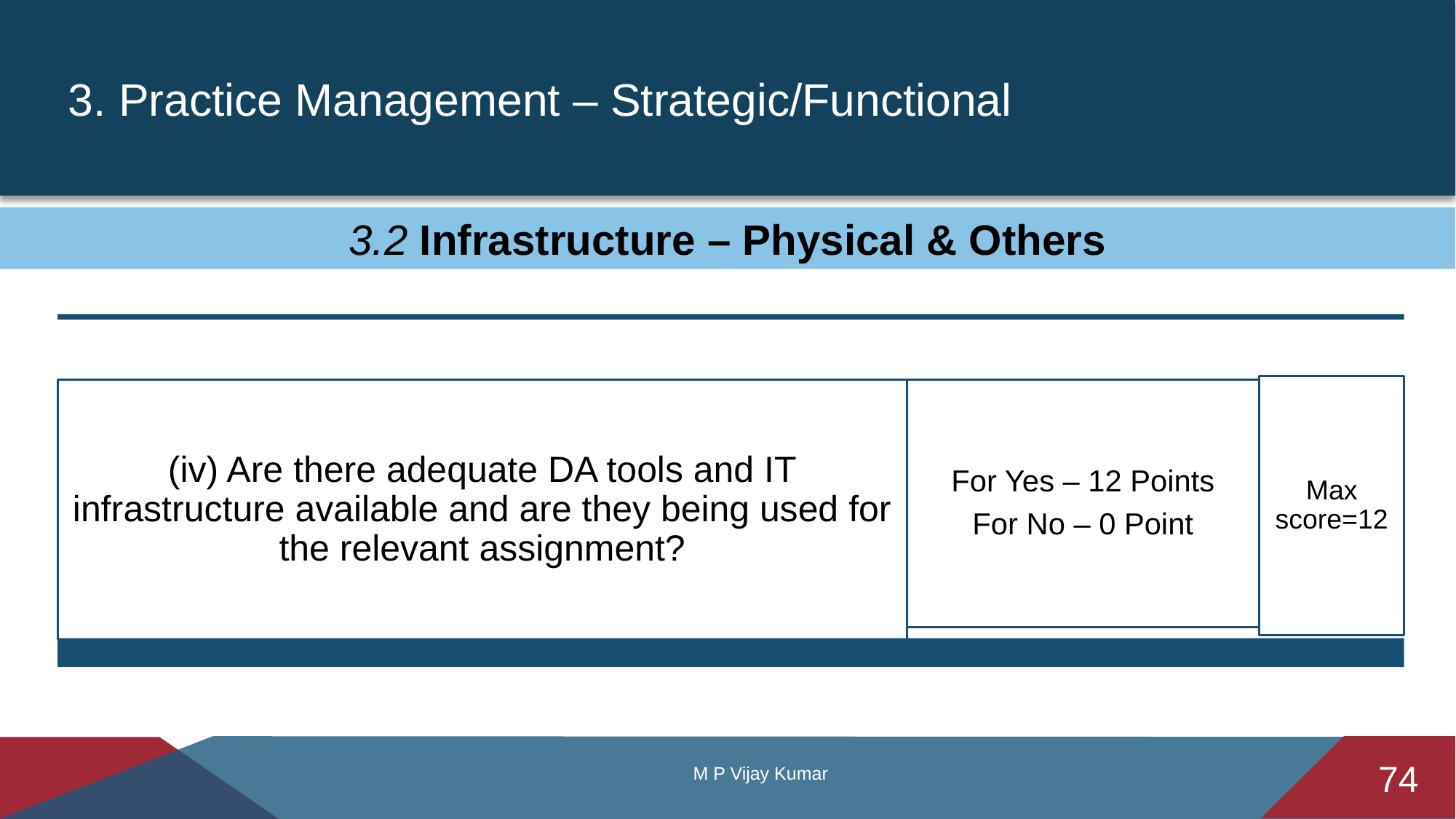

3. Practice Management – Strategic/Functional
3.2 Infrastructure – Physical & Others

(iv) Are there adequate DA tools and IT infrastructure available and are they being used for the relevant assignment?
For Yes – 12 Points
For No – 0 Point
Max score=12